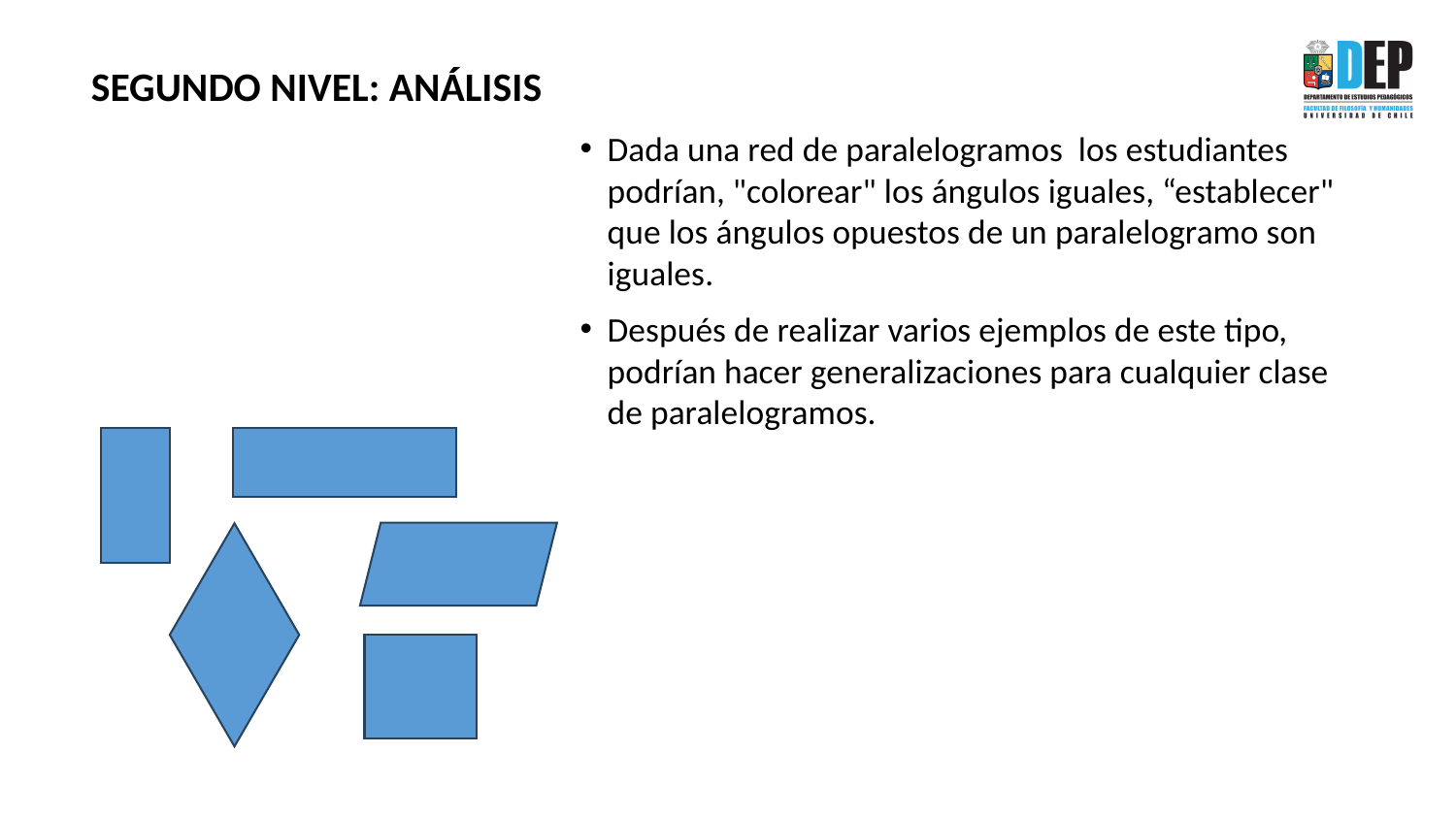

# SEGUNDO NIVEL: ANÁLISIS
Dada una red de paralelogramos  los estudiantes podrían, "colorear" los ángulos iguales, “establecer" que los ángulos opuestos de un paralelogramo son iguales.
Después de realizar varios ejemplos de este tipo, podrían hacer generalizaciones para cualquier clase de paralelogramos.